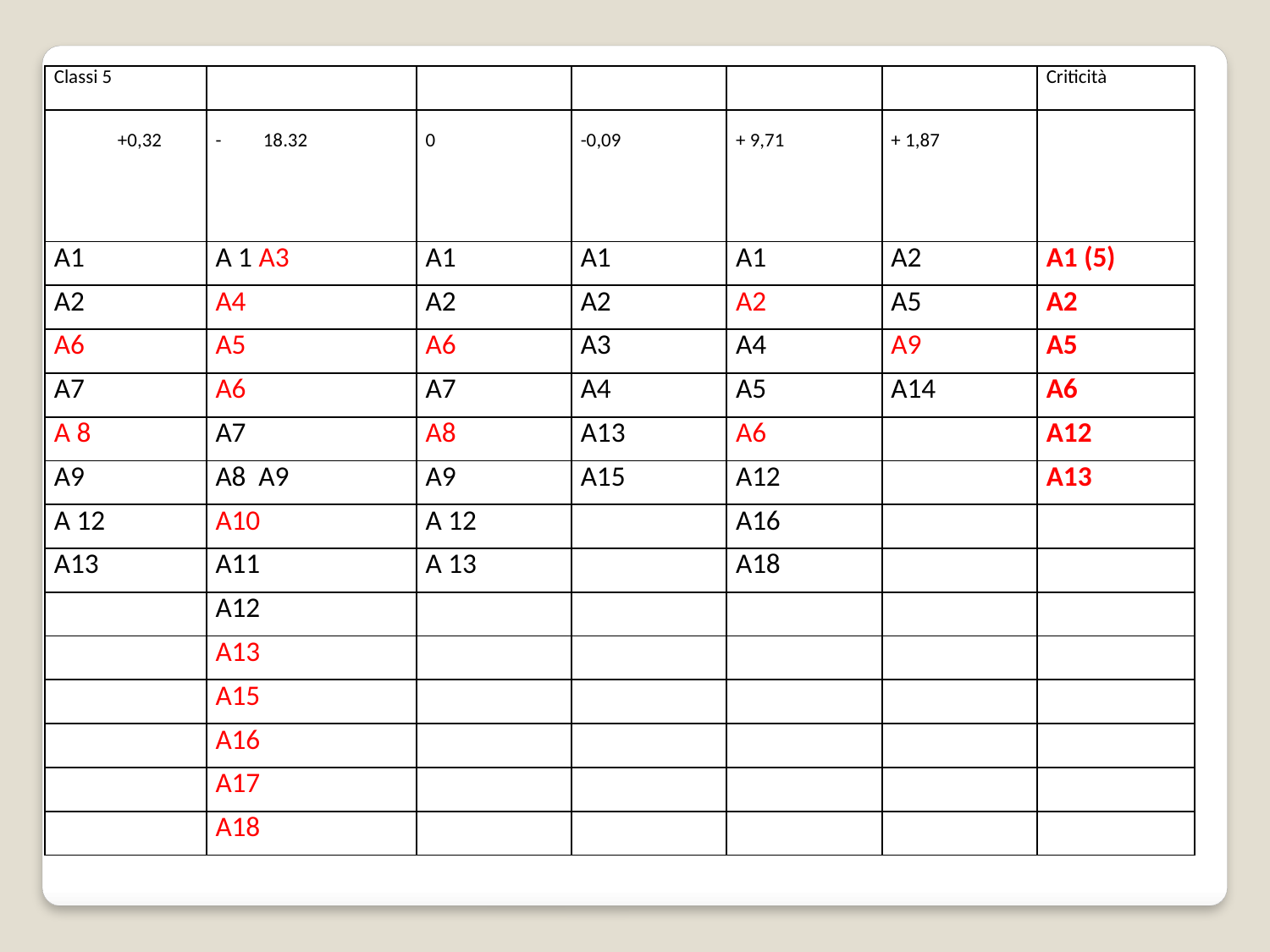

| Classi 5 |  |  |  |  |  | Criticità |
| --- | --- | --- | --- | --- | --- | --- |
| +0,32 | 18.32 | 0 | -0,09 | + 9,71 | + 1,87 |  |
| A1 | A 1 A3 | A1 | A1 | A1 | A2 | A1 (5) |
| A2 | A4 | A2 | A2 | A2 | A5 | A2 |
| A6 | A5 | A6 | A3 | A4 | A9 | A5 |
| A7 | A6 | A7 | A4 | A5 | A14 | A6 |
| A 8 | A7 | A8 | A13 | A6 |  | A12 |
| A9 | A8 A9 | A9 | A15 | A12 |  | A13 |
| A 12 | A10 | A 12 |  | A16 |  |  |
| A13 | A11 | A 13 |  | A18 |  |  |
|  | A12 |  |  |  |  |  |
|  | A13 |  |  |  |  |  |
|  | A15 |  |  |  |  |  |
|  | A16 |  |  |  |  |  |
|  | A17 |  |  |  |  |  |
|  | A18 |  |  |  |  |  |